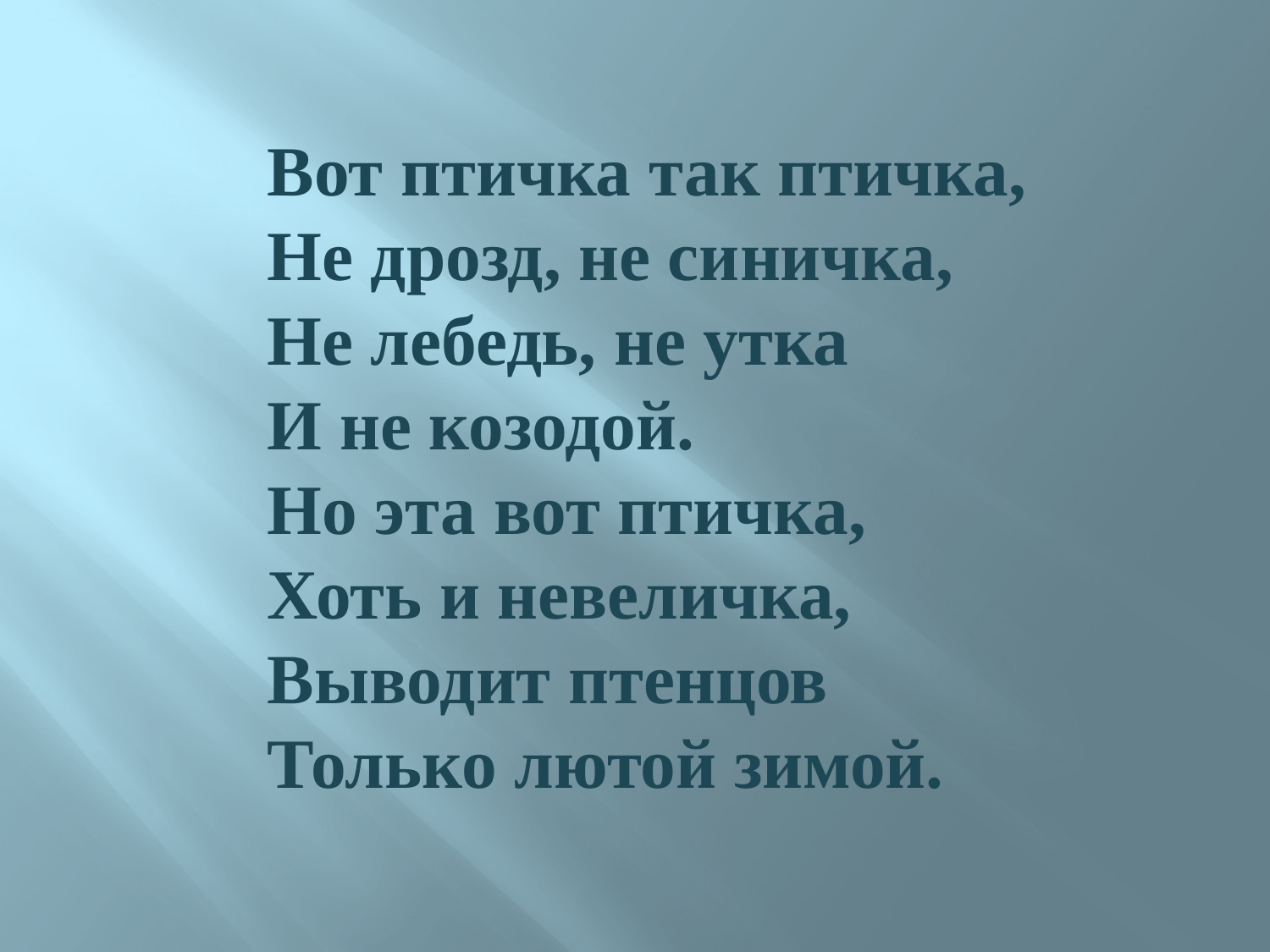

Вот птичка так птичка,
Не дрозд, не синичка,
Не лебедь, не утка
И не козодой.
Но эта вот птичка,
Хоть и невеличка,
Выводит птенцов
Только лютой зимой.